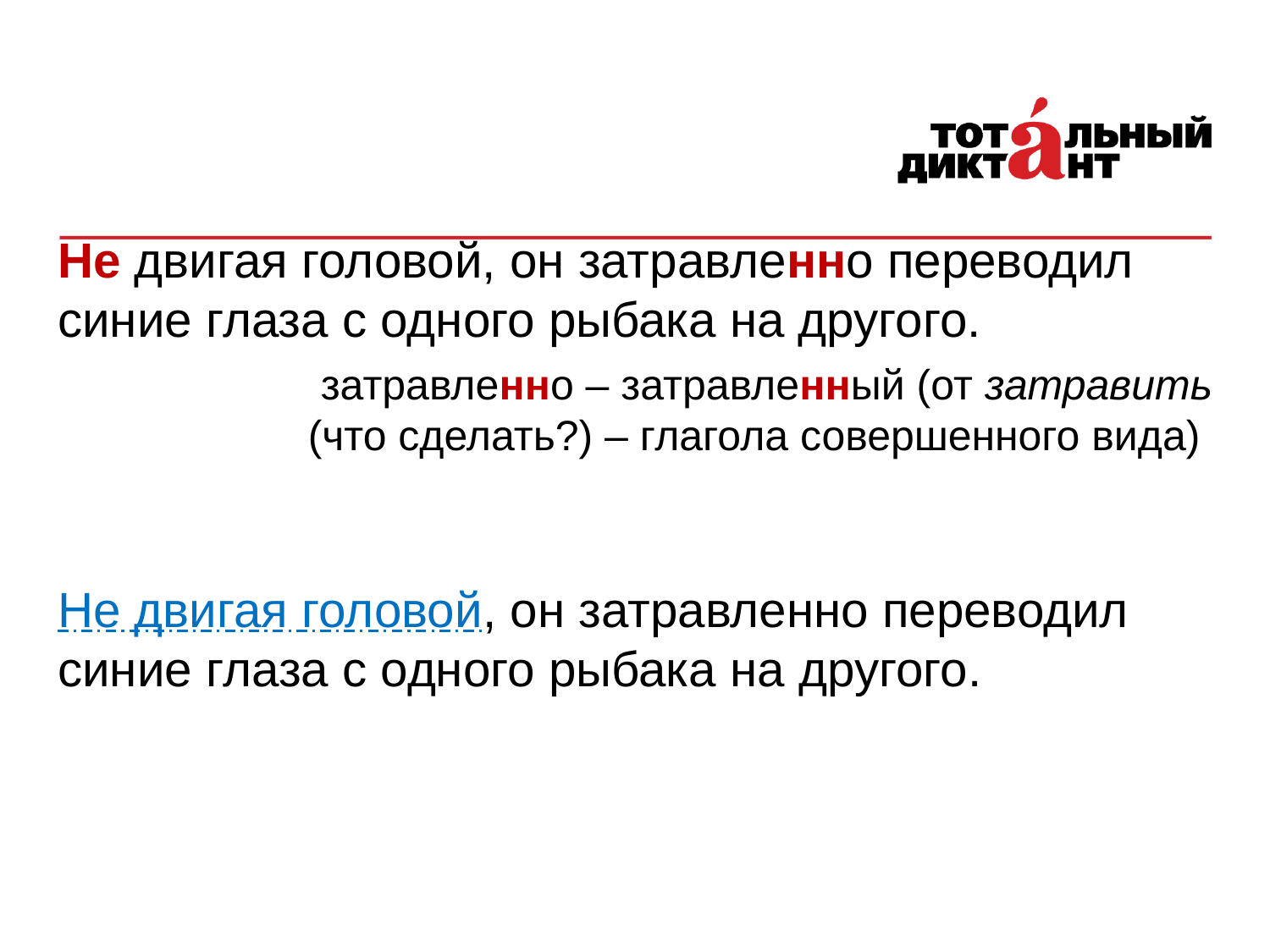

Не двигая головой, он затравленно переводил синие глаза с одного рыбака на другого.
затравленно – затравленный (от затравить (что сделать?) – глагола совершенного вида)

Не двигая головой, он затравленно переводил синие глаза с одного рыбака на другого.